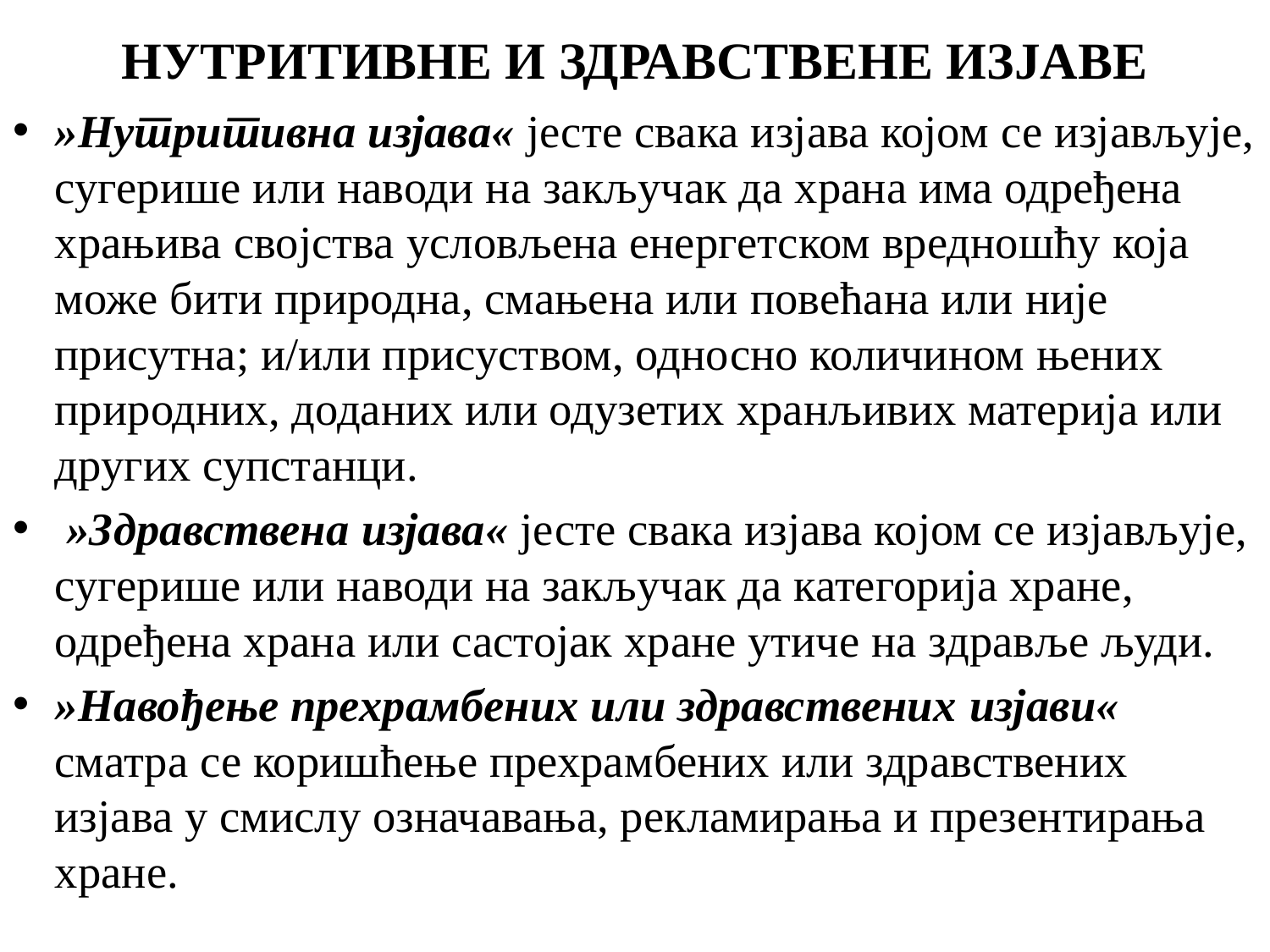

# НУТРИТИВНЕ И ЗДРАВСТВЕНЕ ИЗЈАВЕ
»Нутритивна изјава« јесте свака изјава којом се изјављује, сугерише или наводи на закључак да храна има одређена храњива својства условљена енергетском вредношћу која може бити природна, смањена или повећана или није присутна; и/или присуством, односно количином њених природних, доданих или одузетих хранљивих материја или других супстанци.
 »Здравствена изјава« јесте свака изјава којом се изјављује, сугерише или наводи на закључак да категорија хране, одређена храна или састојак хране утиче на здравље људи.
»Навођење прехрамбених или здравствених изјави« сматра се коришћење прехрамбених или здравствених изјава у смислу означавања, рекламирања и презентирања хране.